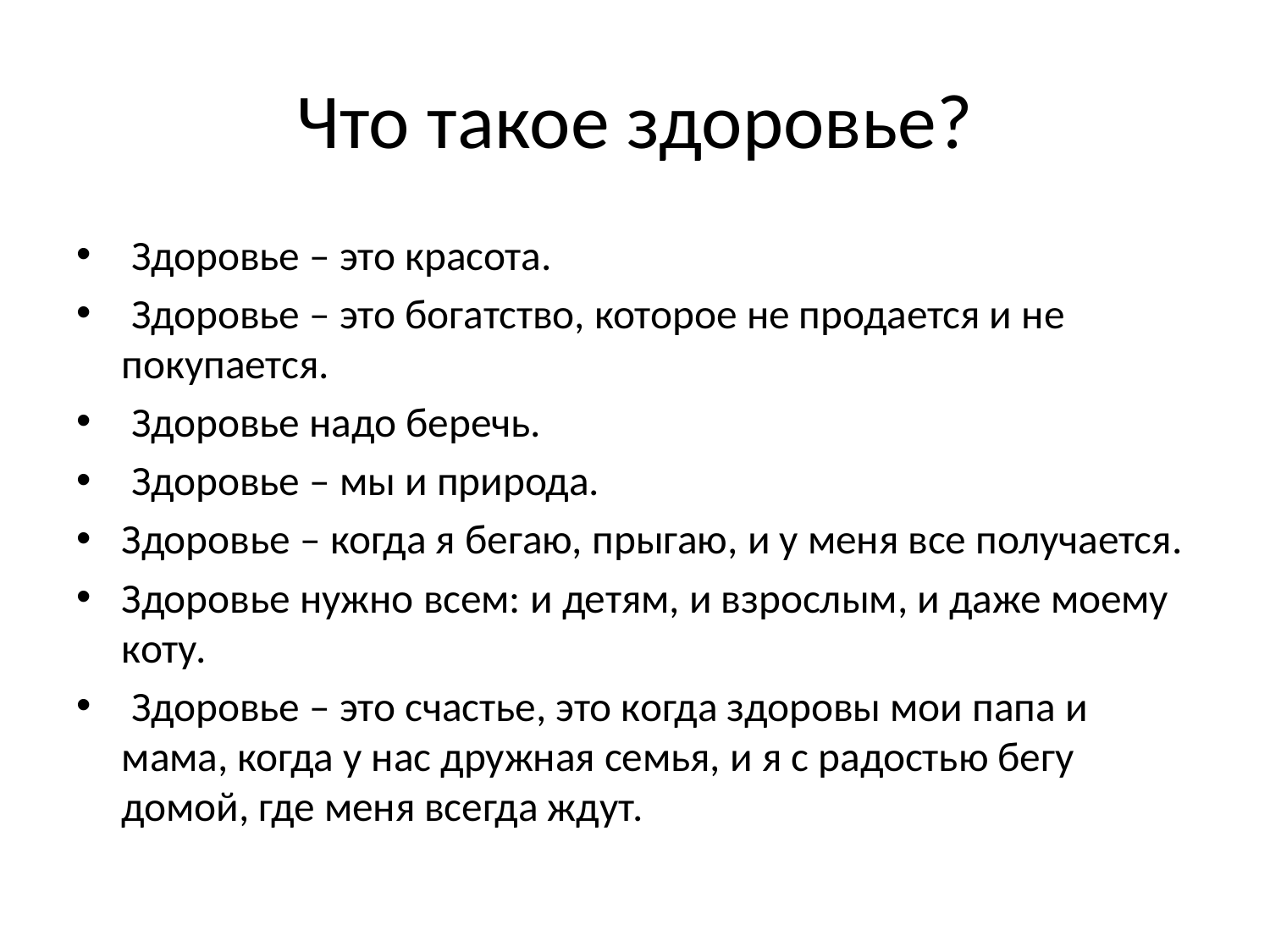

# Что такое здоровье?
 Здоровье – это красота.
 Здоровье – это богатство, которое не продается и не покупается.
 Здоровье надо беречь.
 Здоровье – мы и природа.
Здоровье – когда я бегаю, прыгаю, и у меня все получается.
Здоровье нужно всем: и детям, и взрослым, и даже моему коту.
 Здоровье – это счастье, это когда здоровы мои папа и мама, когда у нас дружная семья, и я с радостью бегу домой, где меня всегда ждут.